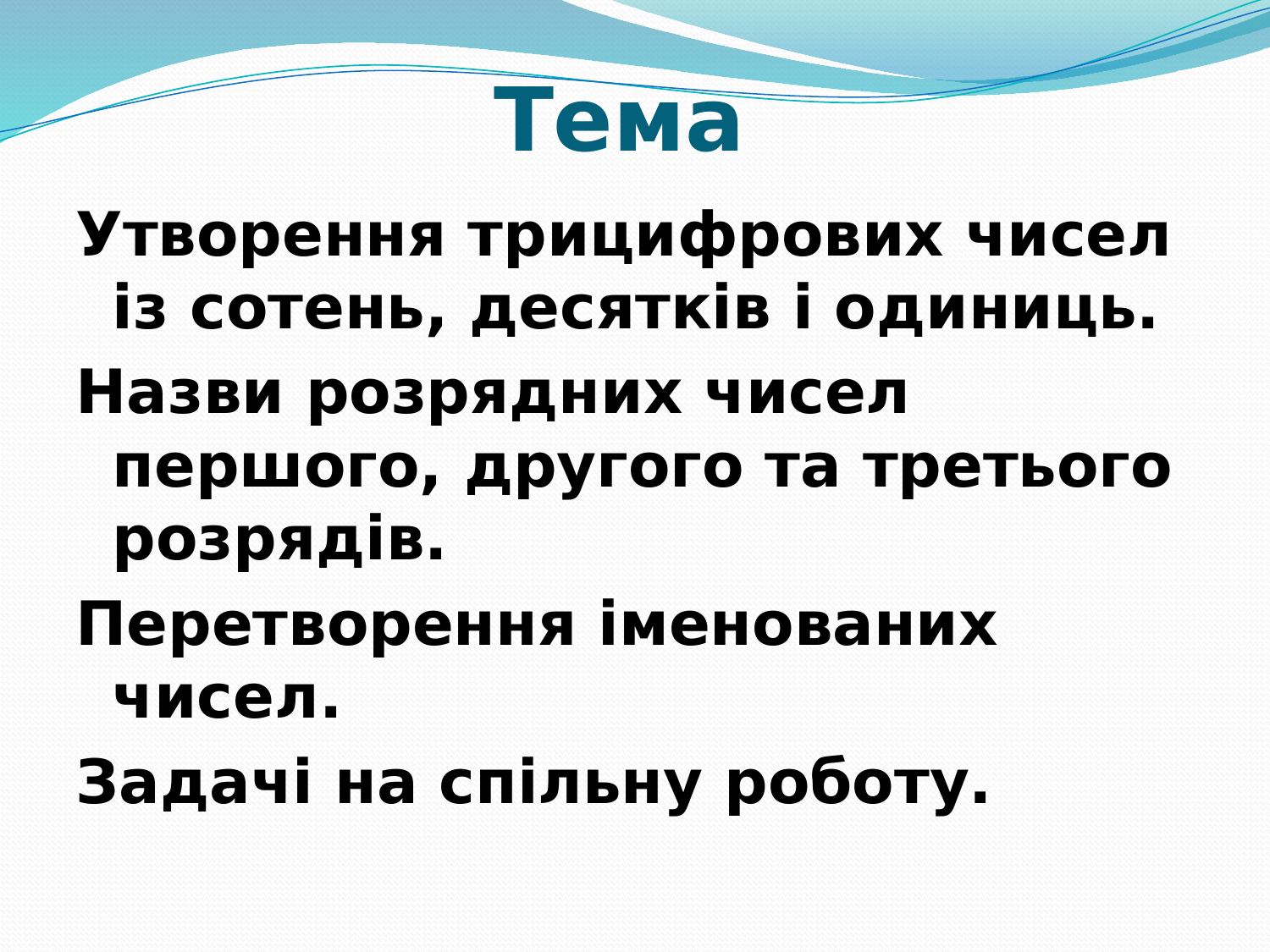

# Тема
Утворення трицифрових чисел із сотень, десятків і одиниць.
Назви розрядних чисел першого, другого та третього розрядів.
Перетворення іменованих чисел.
Задачі на спільну роботу.